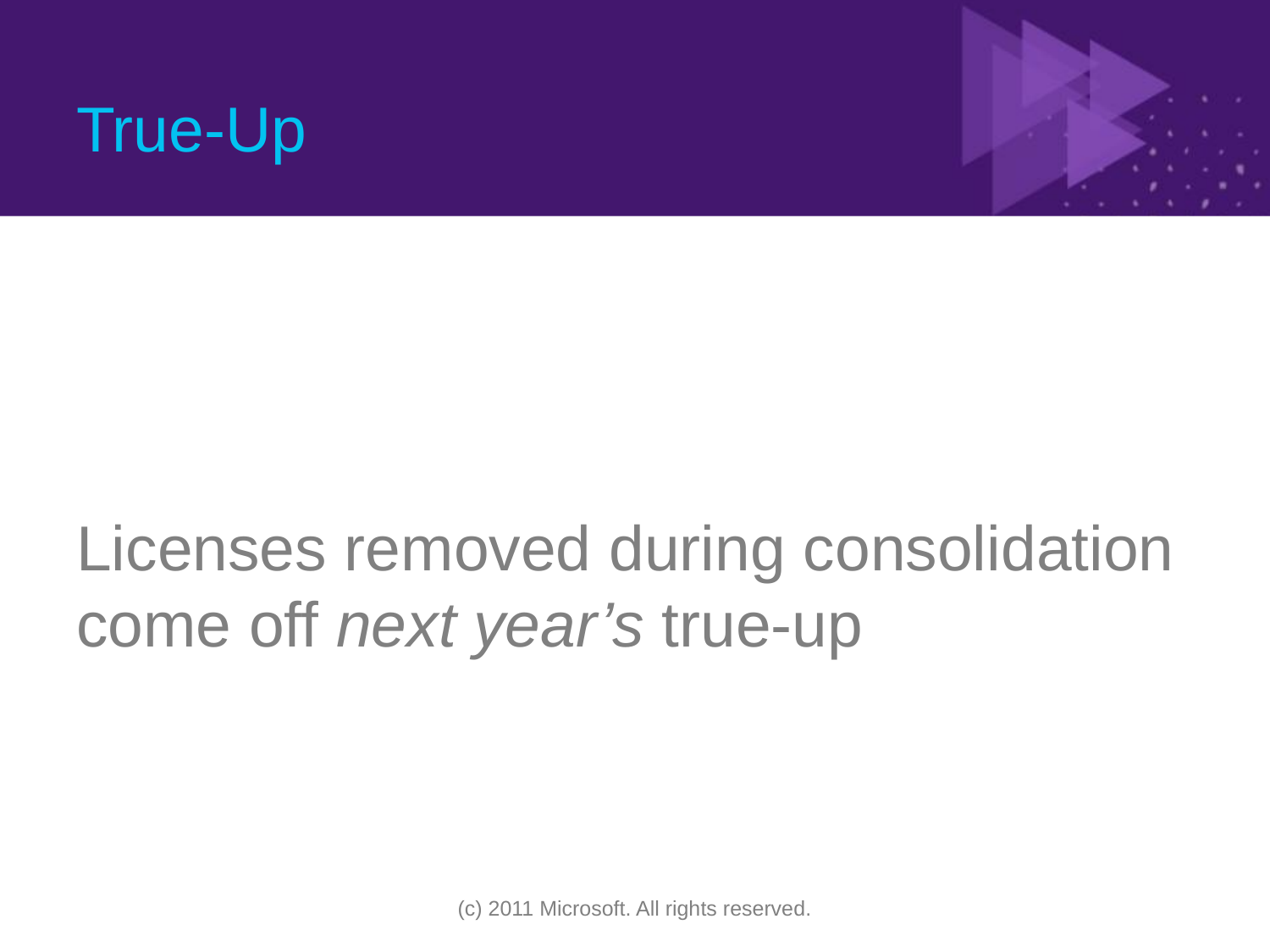

# True-Up
Licenses removed during consolidation come off next year’s true-up
(c) 2011 Microsoft. All rights reserved.